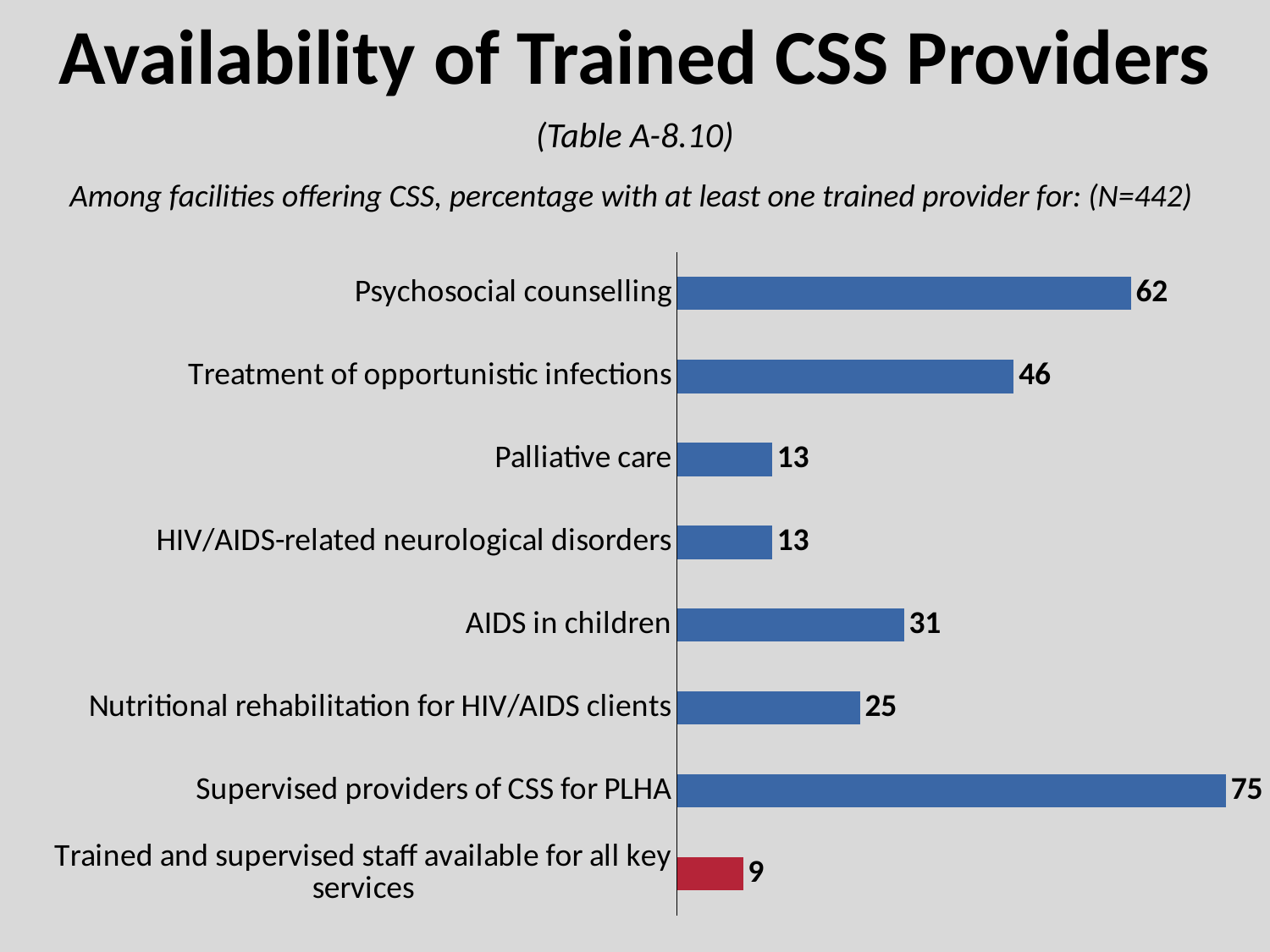

# Availability of Trained CSS Providers
(Table A-8.10)
Among facilities offering CSS, percentage with at least one trained provider for: (N=442)

### Chart

| Category | Series 1 |
|---|---|
| Trained and supervised staff available for all key services | 9.0 |
| Supervised providers of CSS for PLHA | 75.0 |
| Nutritional rehabilitation for HIV/AIDS clients | 25.0 |
| AIDS in children | 31.0 |
| HIV/AIDS-related neurological disorders | 13.0 |
| Palliative care | 13.0 |
| Treatment of opportunistic infections | 46.0 |
| Psychosocial counselling | 62.0 |